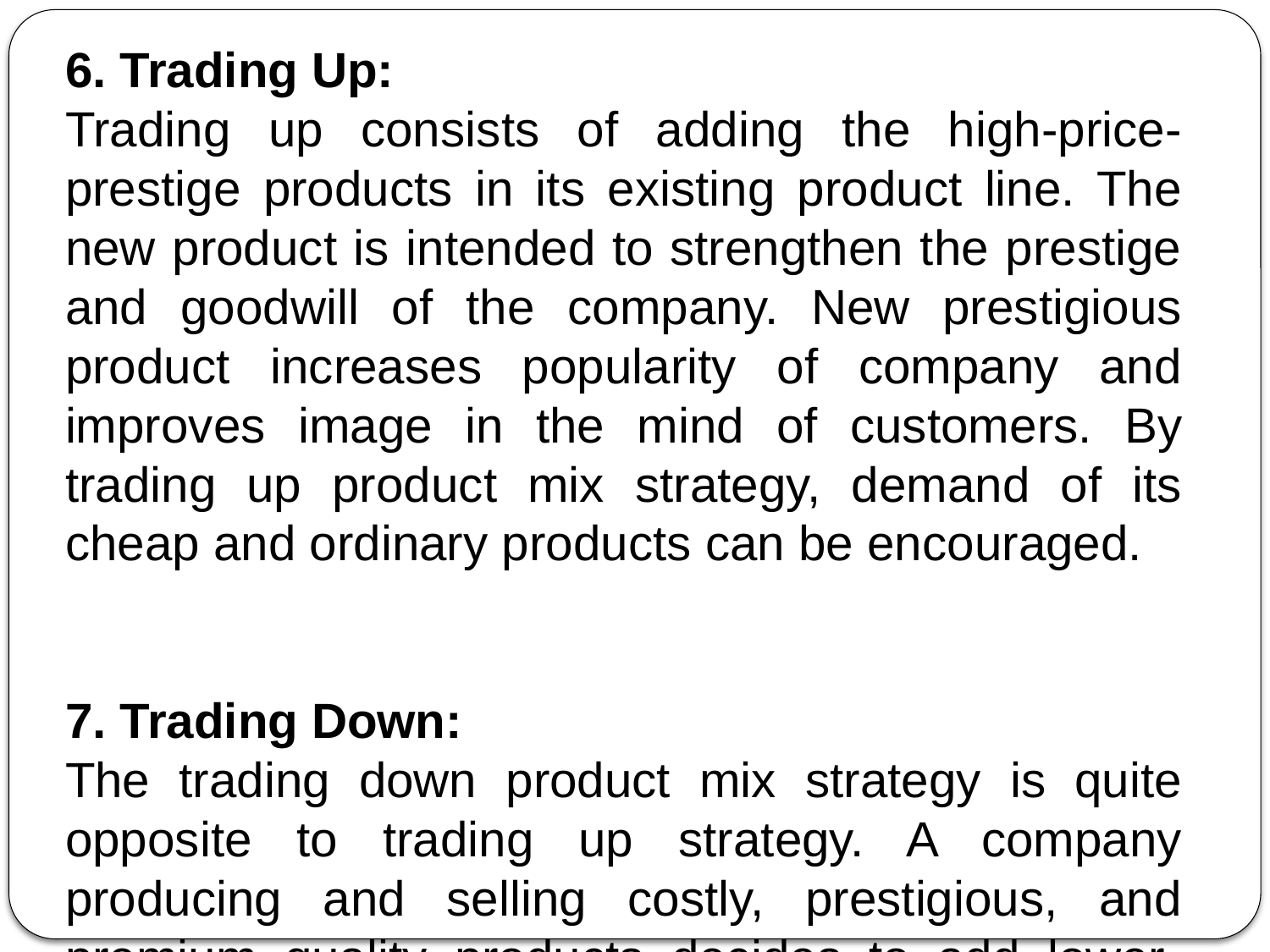

6. Trading Up:
Trading up consists of adding the high-price-prestige products in its existing product line. The new product is intended to strengthen the prestige and goodwill of the company. New prestigious product increases popularity of company and improves image in the mind of customers. By trading up product mix strategy, demand of its cheap and ordinary products can be encouraged.

7. Trading Down:
The trading down product mix strategy is quite opposite to trading up strategy. A company producing and selling costly, prestigious, and premium quality products decides to add lower- priced items in its costly and prestigious product lines.